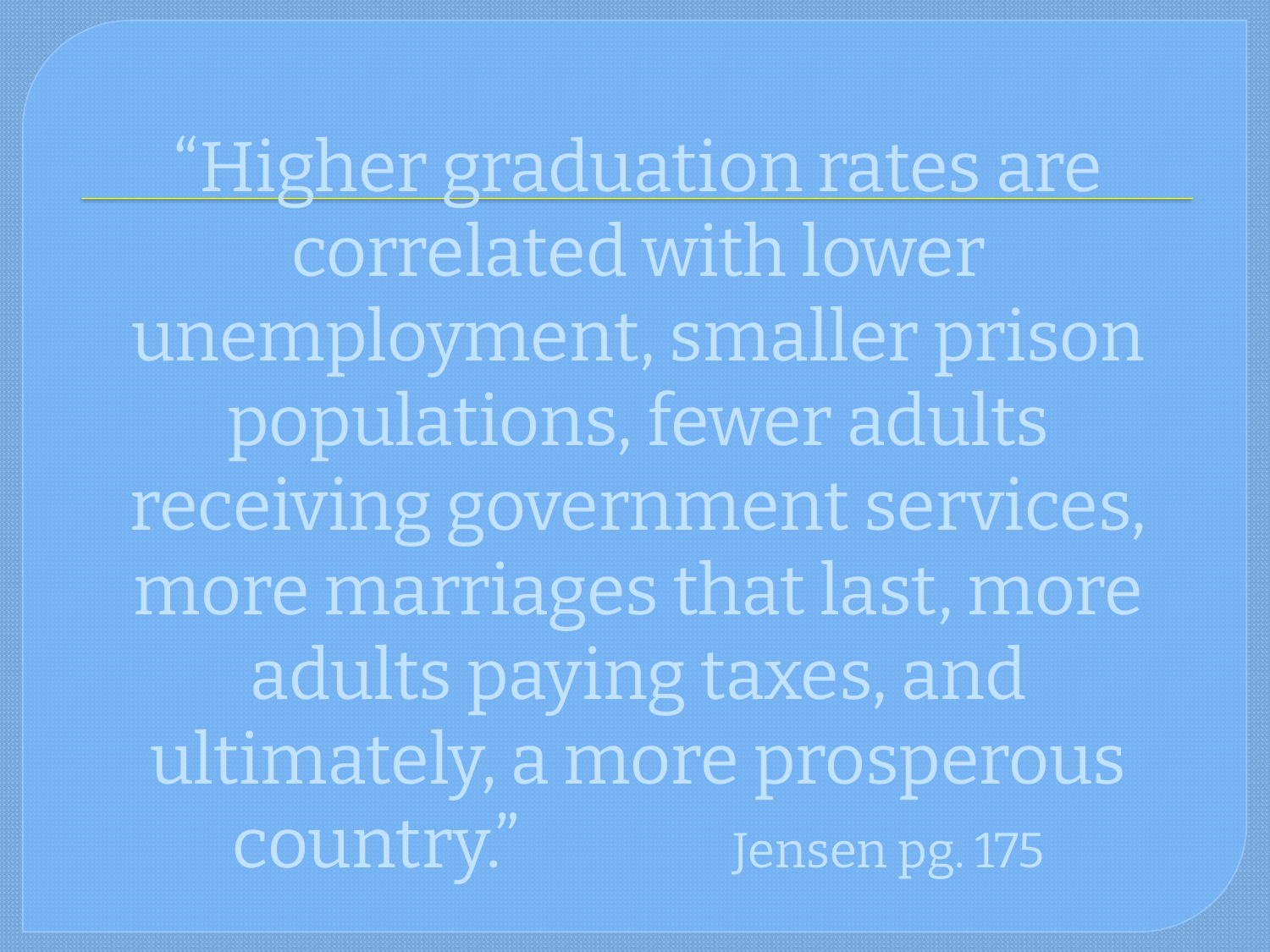

# “Higher graduation rates are correlated with lower unemployment, smaller prison populations, fewer adults receiving government services, more marriages that last, more adults paying taxes, and ultimately, a more prosperous country.”               Jensen pg. 175